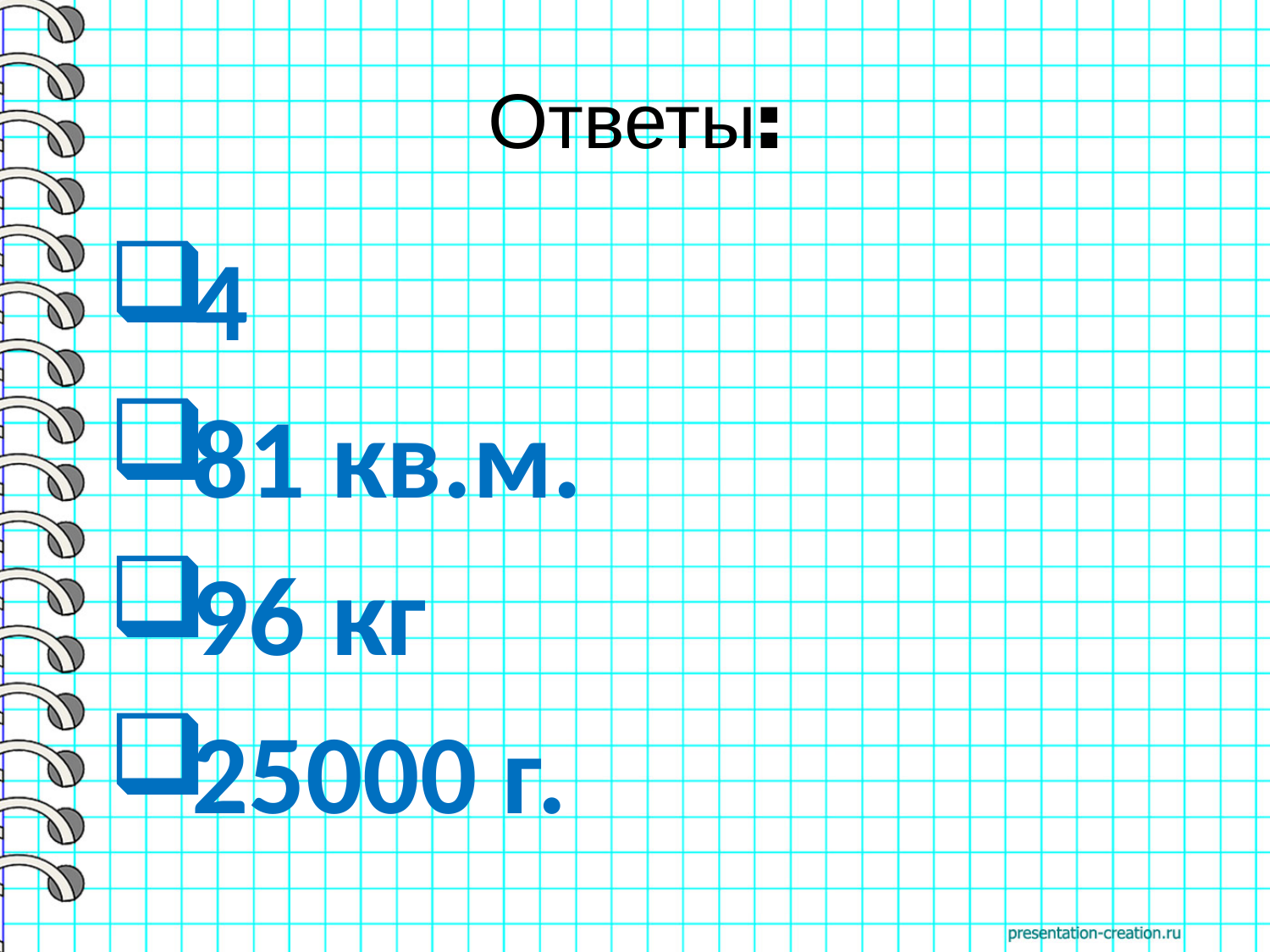

# Ответы:
 4
 81 кв.м.
 96 кг
 25000 г.